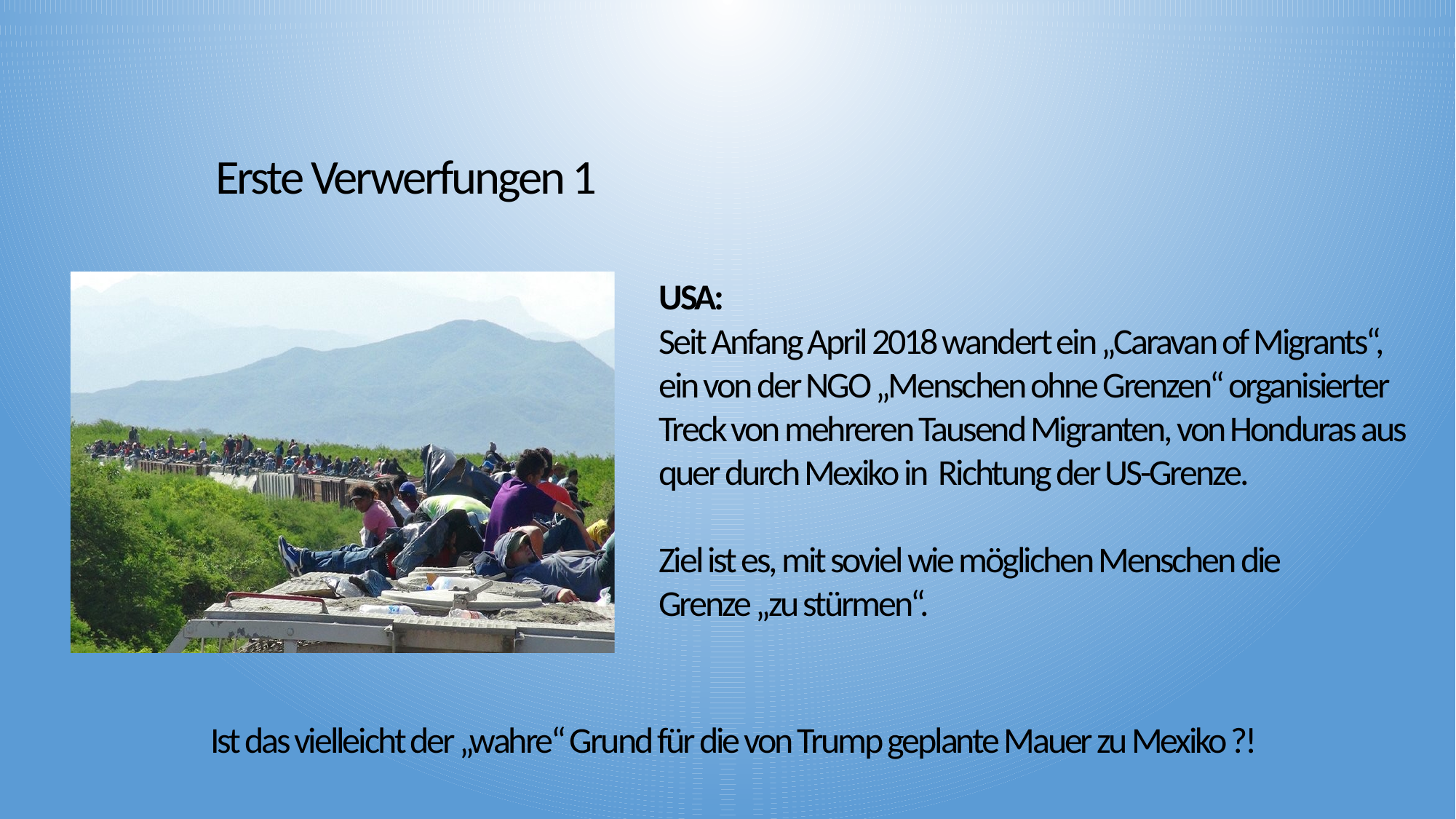

# Erste Verwerfungen 1

USA:
Seit Anfang April 2018 wandert ein „Caravan of Migrants“, ein von der NGO „Menschen ohne Grenzen“ organisierter  Treck von mehreren Tausend Migranten, von Honduras aus quer durch Mexiko in  Richtung der US-Grenze.

Ziel ist es, mit soviel wie möglichen Menschen die Grenze „zu stürmen“.
Ist das vielleicht der „wahre“ Grund für die von Trump geplante Mauer zu Mexiko ?!